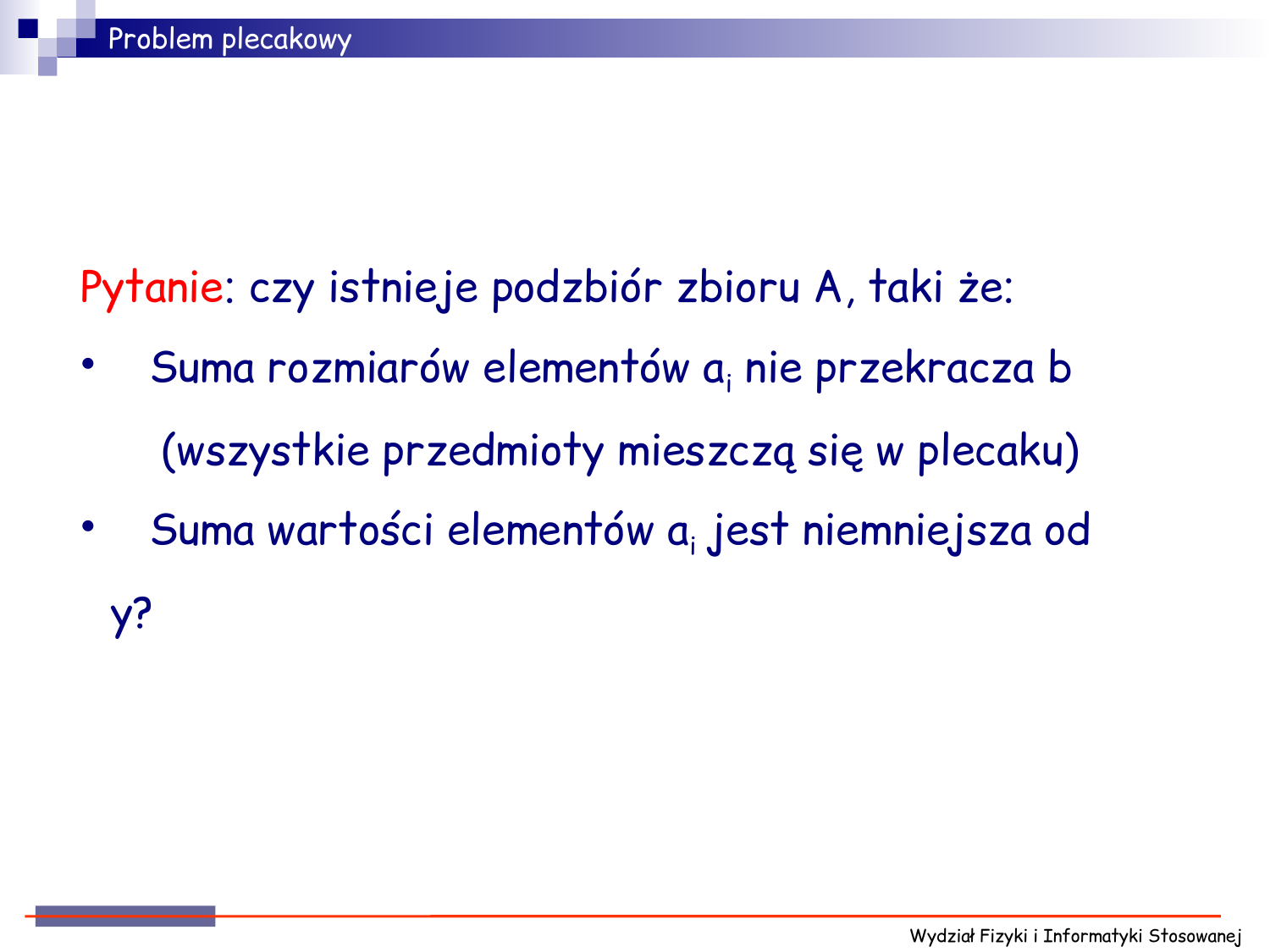

Problem plecakowy
Pytanie: czy istnieje podzbiór zbioru A, taki że:
   Suma rozmiarów elementów ai nie przekracza b
    (wszystkie przedmioty mieszczą się w plecaku)
   Suma wartości elementów ai jest niemniejsza od y?

Wydział Fizyki i Informatyki Stosowanej